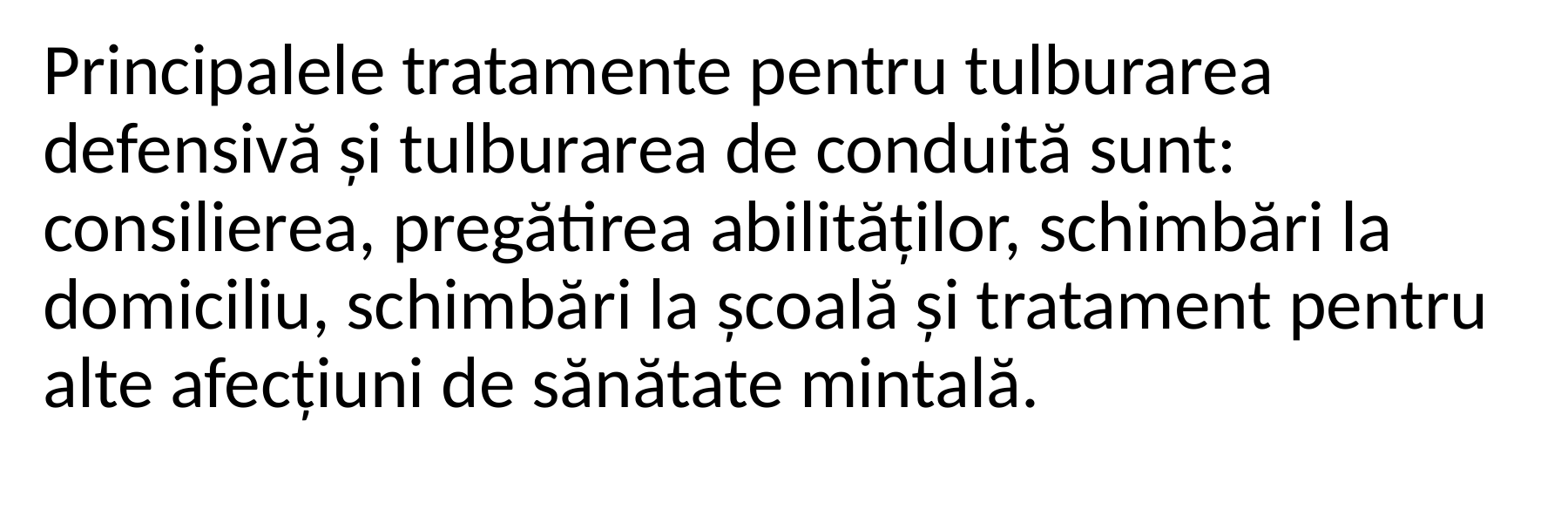

Principalele tratamente pentru tulburarea defensivă și tulburarea de conduită sunt: consilierea, pregătirea abilităților, schimbări la domiciliu, schimbări la școală și tratament pentru alte afecțiuni de sănătate mintală.